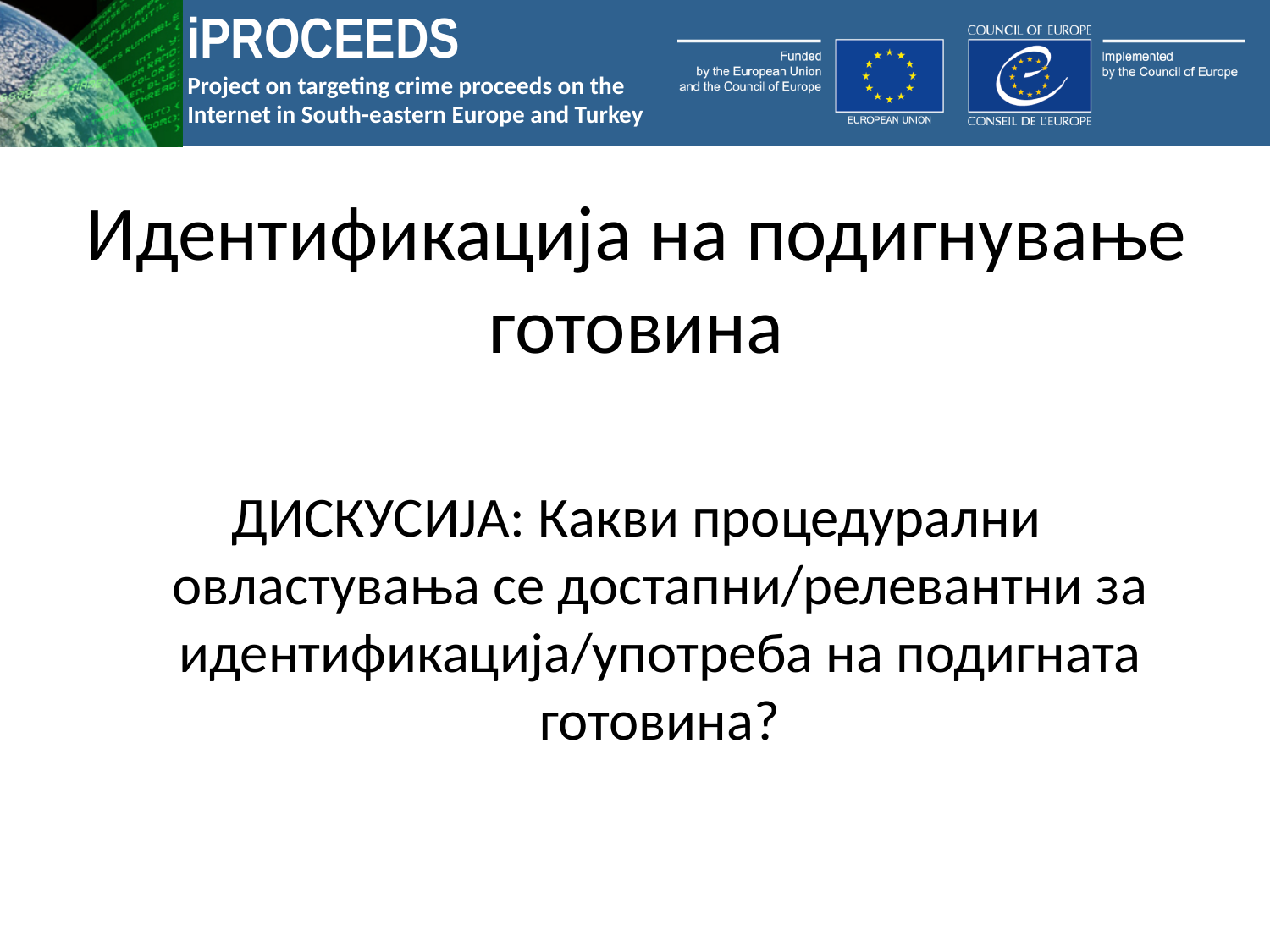

# Идентификација на подигнување готовина

ДИСКУСИЈА: Какви процедурални овластувања се достапни/релевантни за идентификација/употреба на подигната готовина?